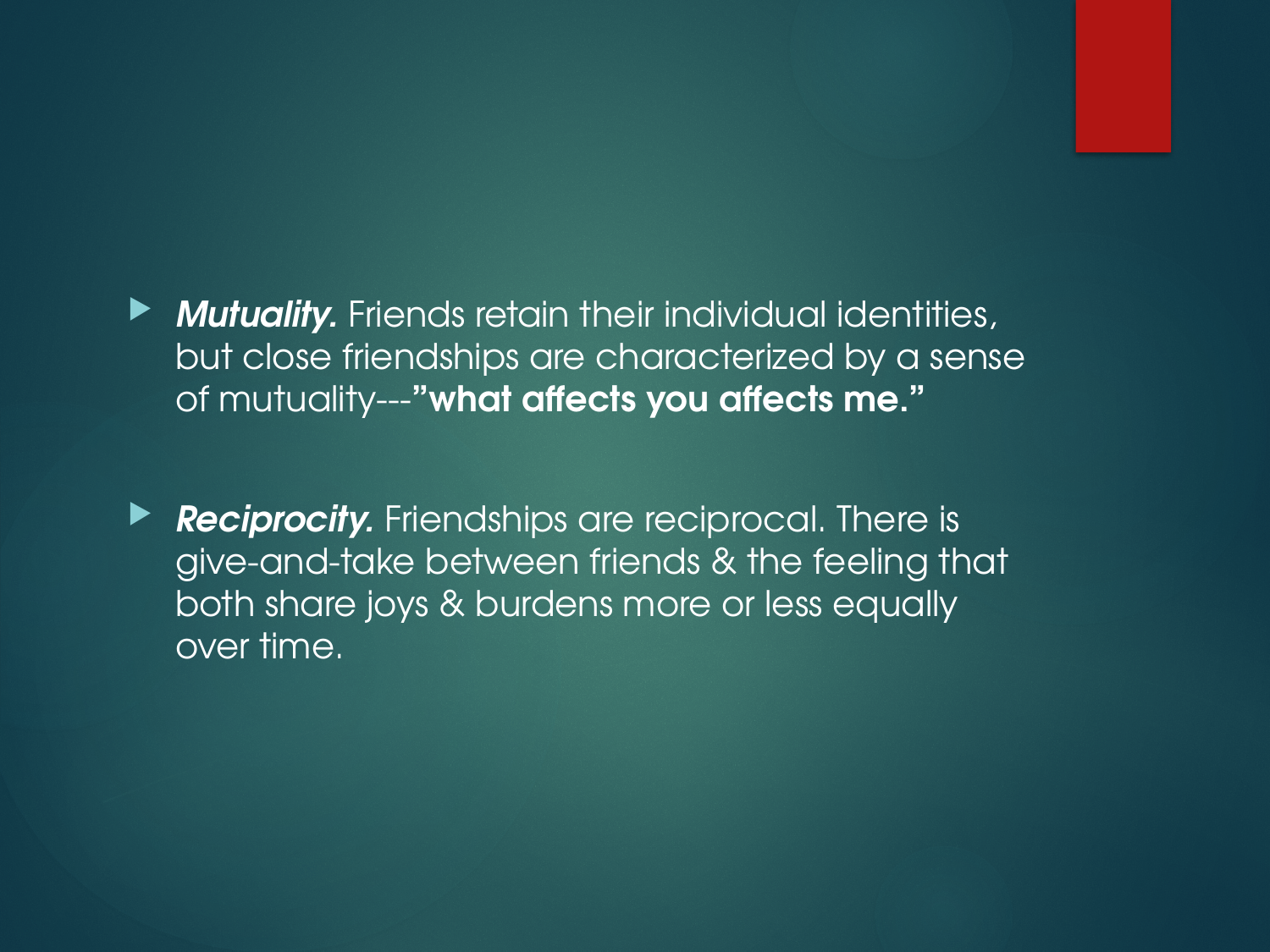

#
Mutuality. Friends retain their individual identities, but close friendships are characterized by a sense of mutuality---”what affects you affects me.”

Reciprocity. Friendships are reciprocal. There is give-and-take between friends & the feeling that both share joys & burdens more or less equally over time.